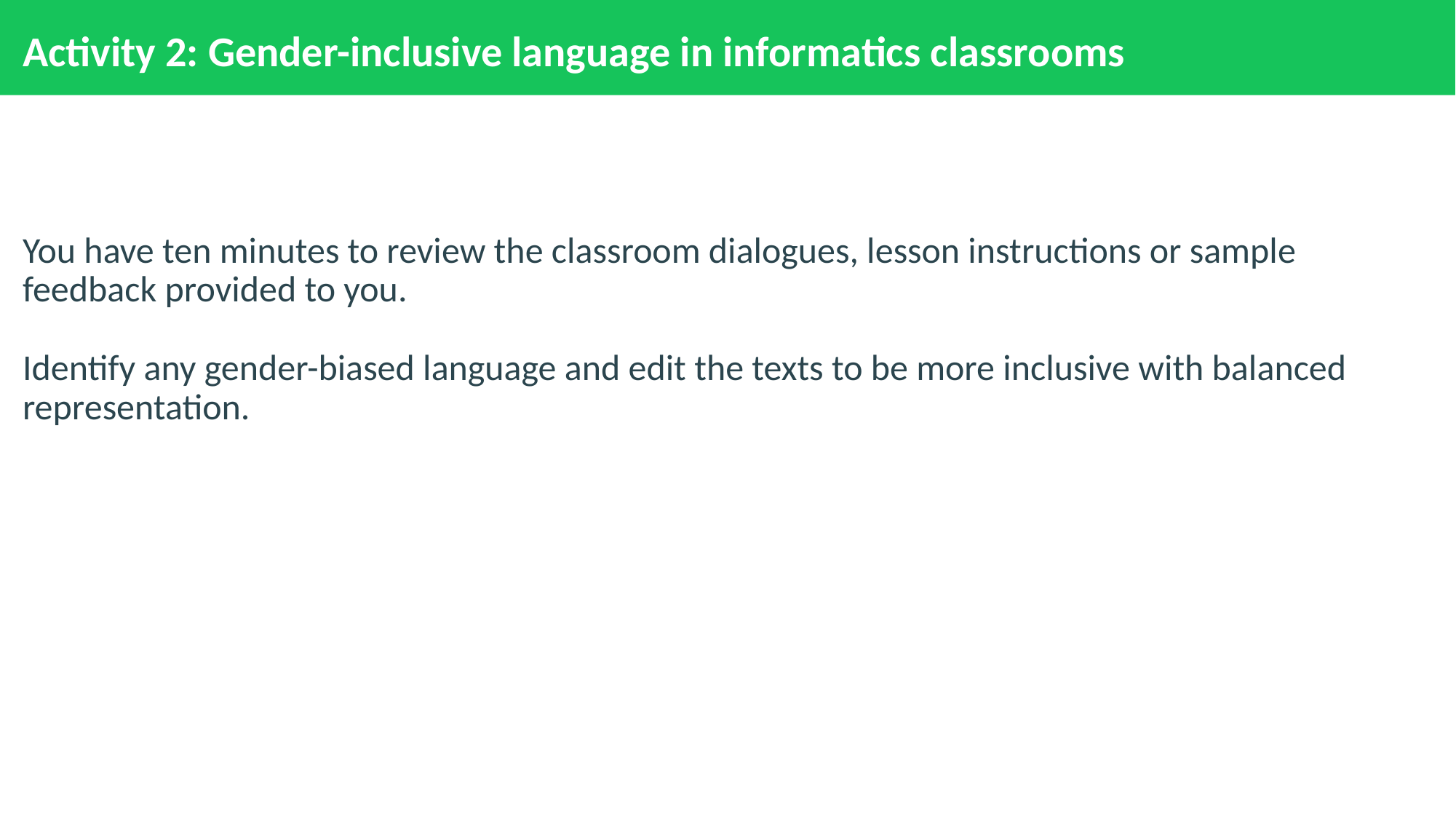

# Activity 2: Gender-inclusive language in informatics classrooms
You have ten minutes to review the classroom dialogues, lesson instructions or sample feedback provided to you.

Identify any gender-biased language and edit the texts to be more inclusive with balanced representation.